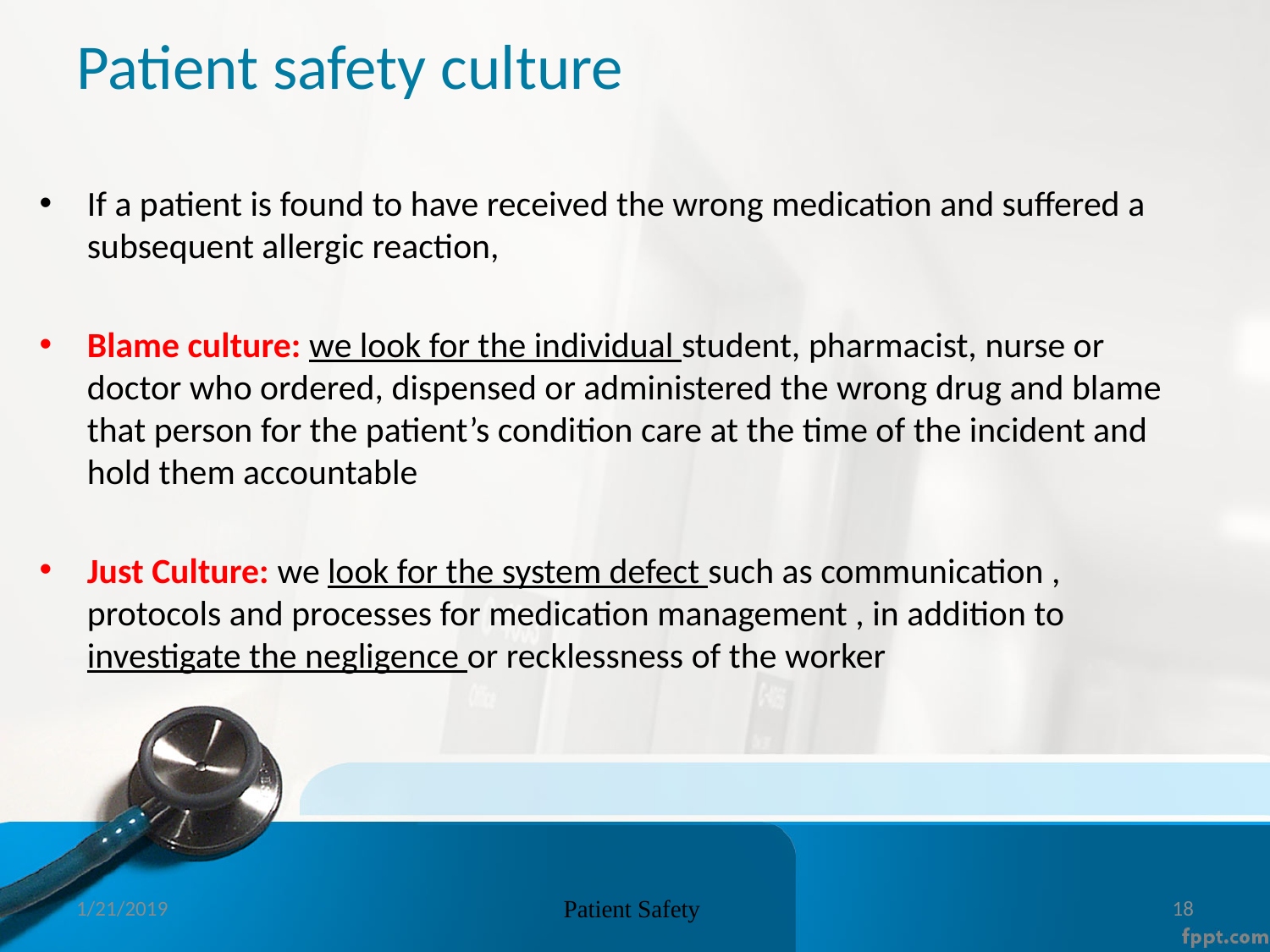

# Patient safety culture
If a patient is found to have received the wrong medication and suffered a subsequent allergic reaction,

Blame culture: we look for the individual student, pharmacist, nurse or doctor who ordered, dispensed or administered the wrong drug and blame that person for the patient’s condition care at the time of the incident and hold them accountable

Just Culture: we look for the system defect such as communication , protocols and processes for medication management , in addition to investigate the negligence or recklessness of the worker
1/21/2019
Patient Safety
18